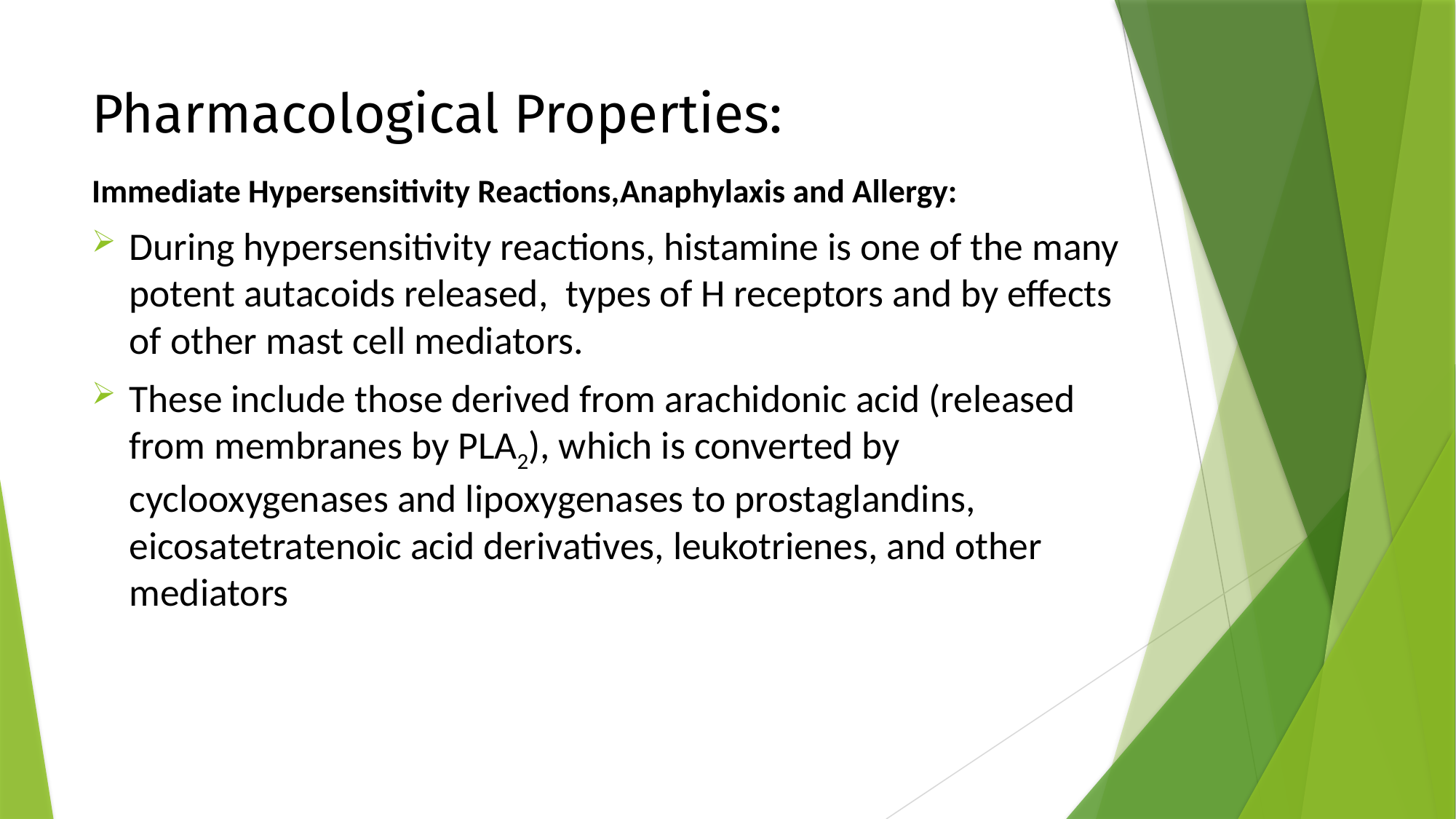

# Pharmacological Properties:
Immediate Hypersensitivity Reactions,Anaphylaxis and Allergy:
During hypersensitivity reactions, histamine is one of the many potent autacoids released,  types of H receptors and by effects of other mast cell mediators.
These include those derived from arachidonic acid (released from membranes by PLA2), which is converted by cyclooxygenases and lipoxygenases to prostaglandins, eicosatetratenoic acid derivatives, leukotrienes, and other mediators